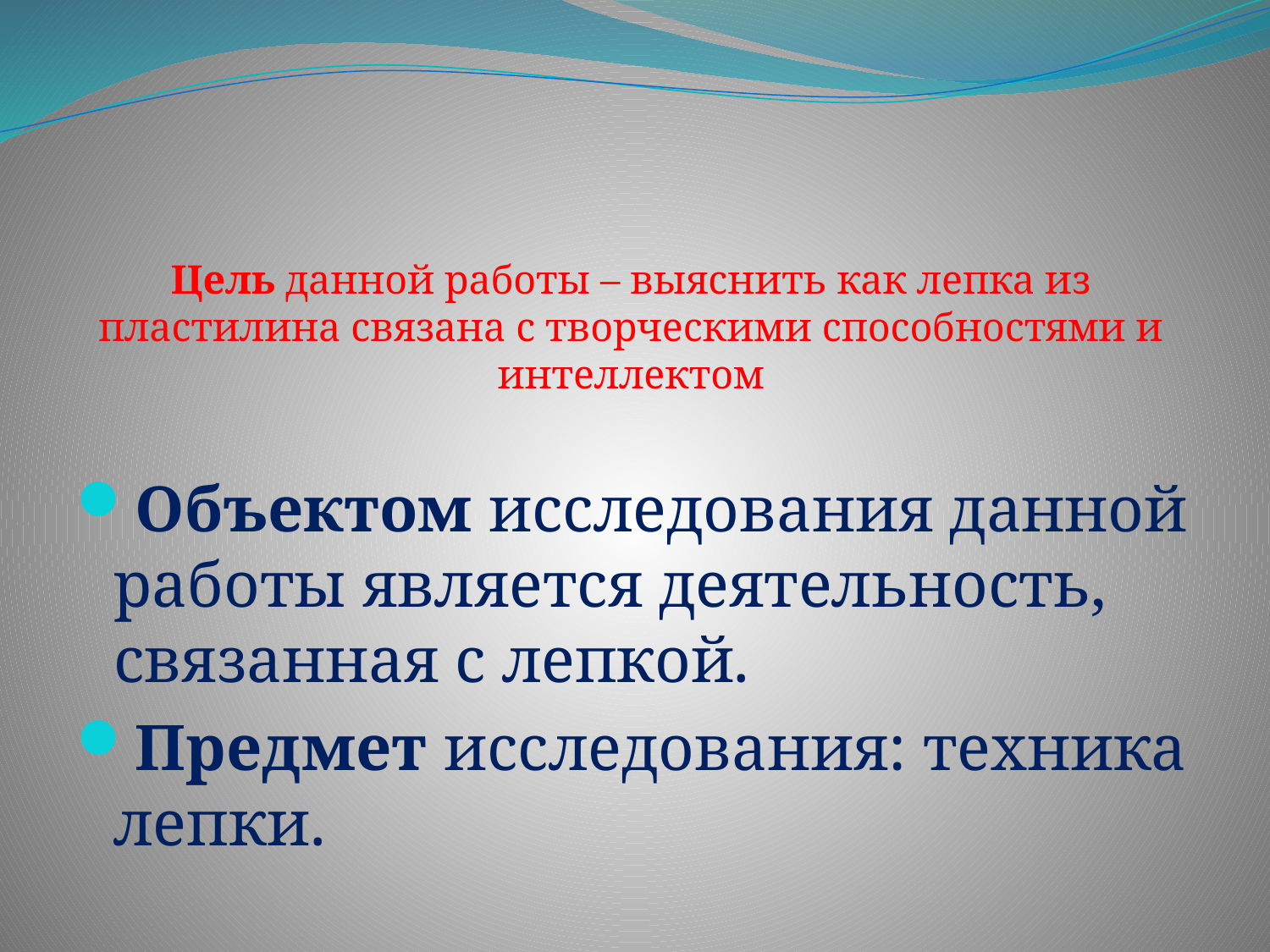

# Цель данной работы – выяснить как лепка из пластилина связана с творческими способностями и интеллектом

Объектом исследования данной работы является деятельность, связанная с лепкой.
Предмет исследования: техника лепки.